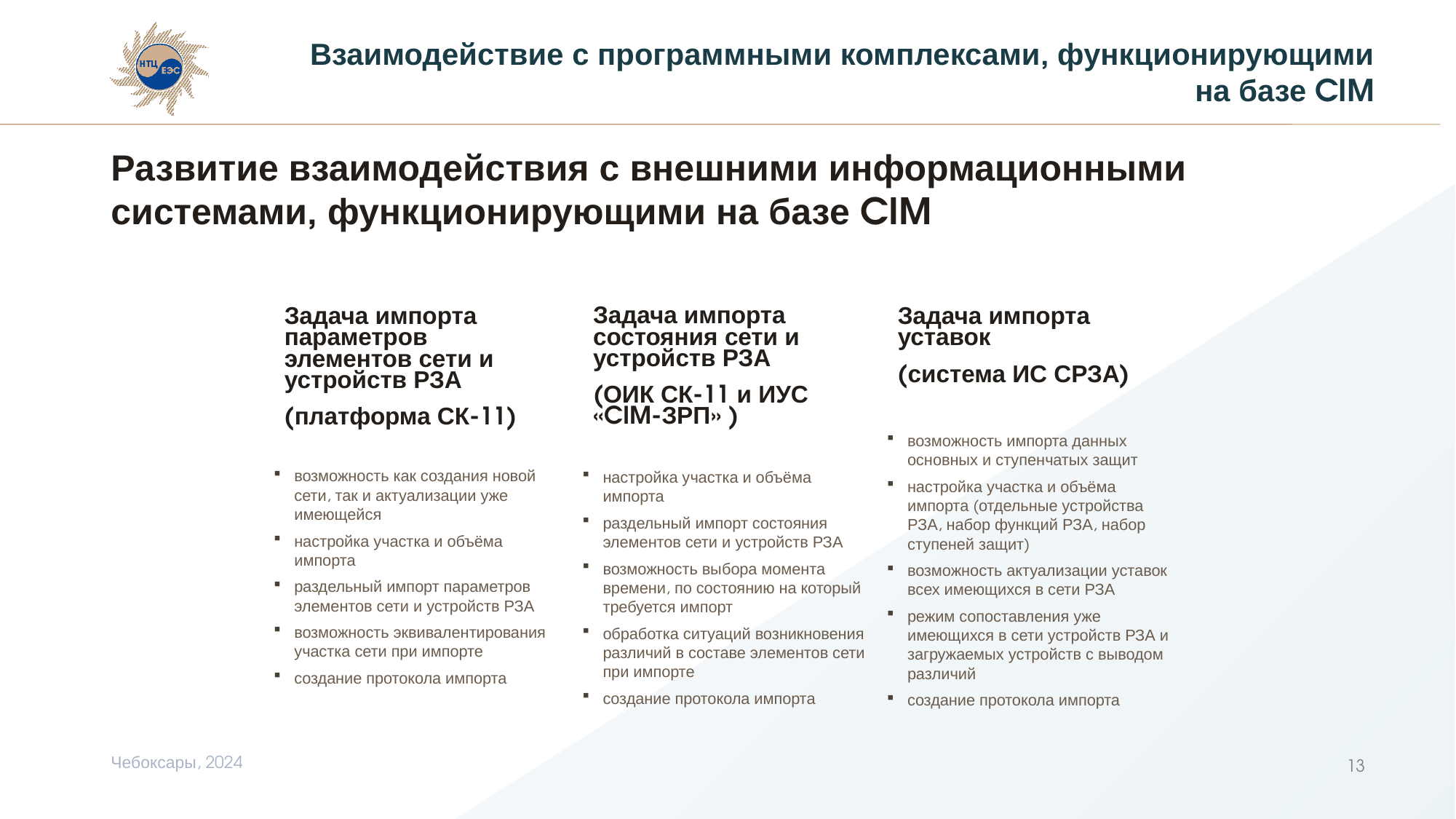

Взаимодействие с программными комплексами, функционирующими на базе CIM

# Развитие взаимодействия с внешними информационными системами, функционирующими на базе CIM
Задача импорта состояния сети и устройств РЗА
(ОИК СК-11 и ИУС «CIM-ЗРП» )
Задача импорта параметров элементов сети и устройств РЗА
(платформа СК-11)
Задача импорта уставок
(система ИС СРЗА)

возможность импорта данных основных и ступенчатых защит
настройка участка и объёма импорта (отдельные устройства РЗА, набор функций РЗА, набор ступеней защит)
возможность актуализации уставок всех имеющихся в сети РЗА
режим сопоставления уже имеющихся в сети устройств РЗА и загружаемых устройств с выводом различий
создание протокола импорта

возможность как создания новой сети, так и актуализации уже имеющейся
настройка участка и объёма импорта
раздельный импорт параметров элементов сети и устройств РЗА
возможность эквивалентирования участка сети при импорте
создание протокола импорта
настройка участка и объёма импорта
раздельный импорт состояния элементов сети и устройств РЗА
возможность выбора момента времени, по состоянию на который требуется импорт
обработка ситуаций возникновения различий в составе элементов сети при импорте
создание протокола импорта
Чебоксары, 2024
13